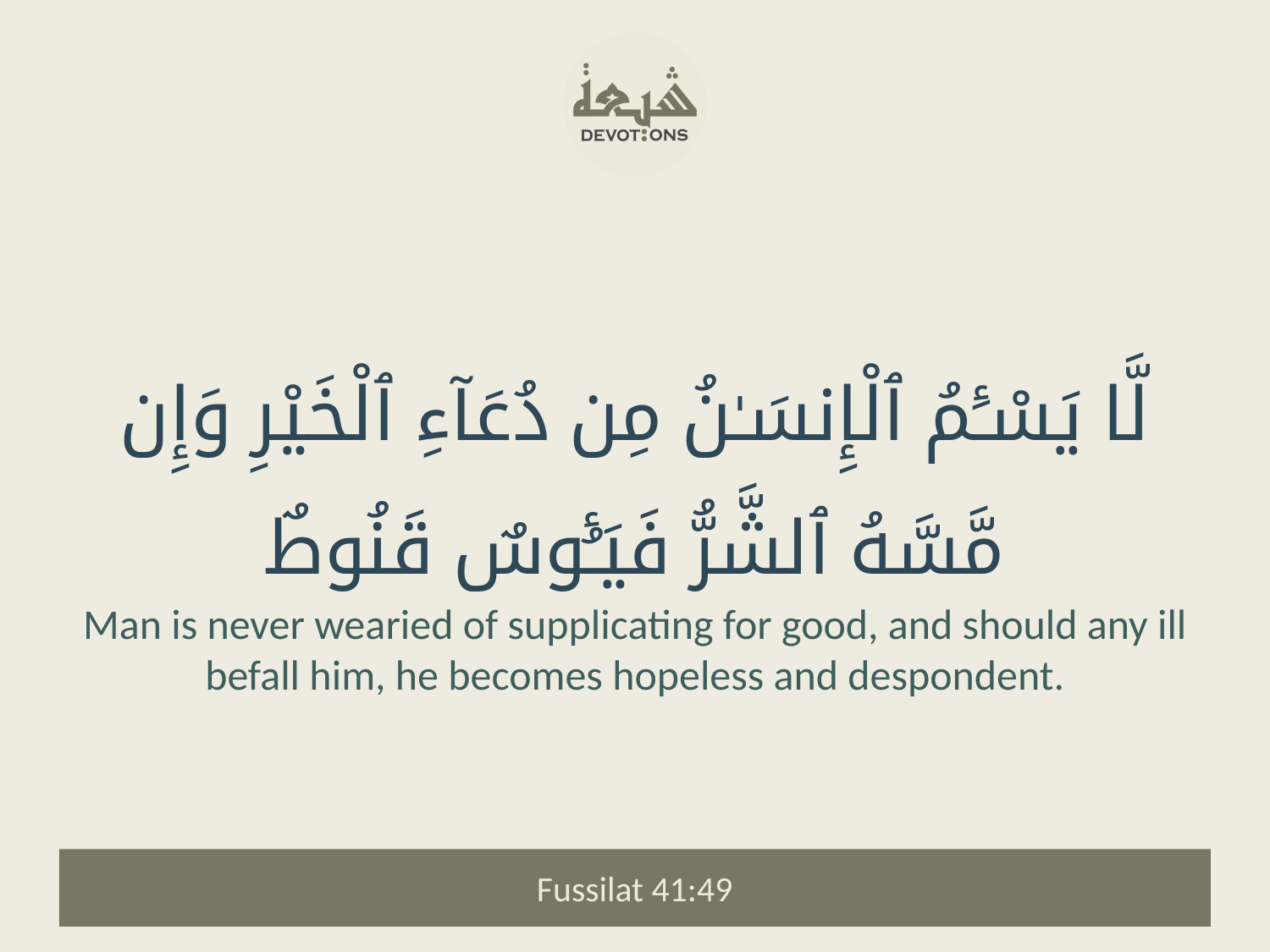

لَّا يَسْـَٔمُ ٱلْإِنسَـٰنُ مِن دُعَآءِ ٱلْخَيْرِ وَإِن مَّسَّهُ ٱلشَّرُّ فَيَـُٔوسٌ قَنُوطٌ
Man is never wearied of supplicating for good, and should any ill befall him, he becomes hopeless and despondent.
Fussilat 41:49